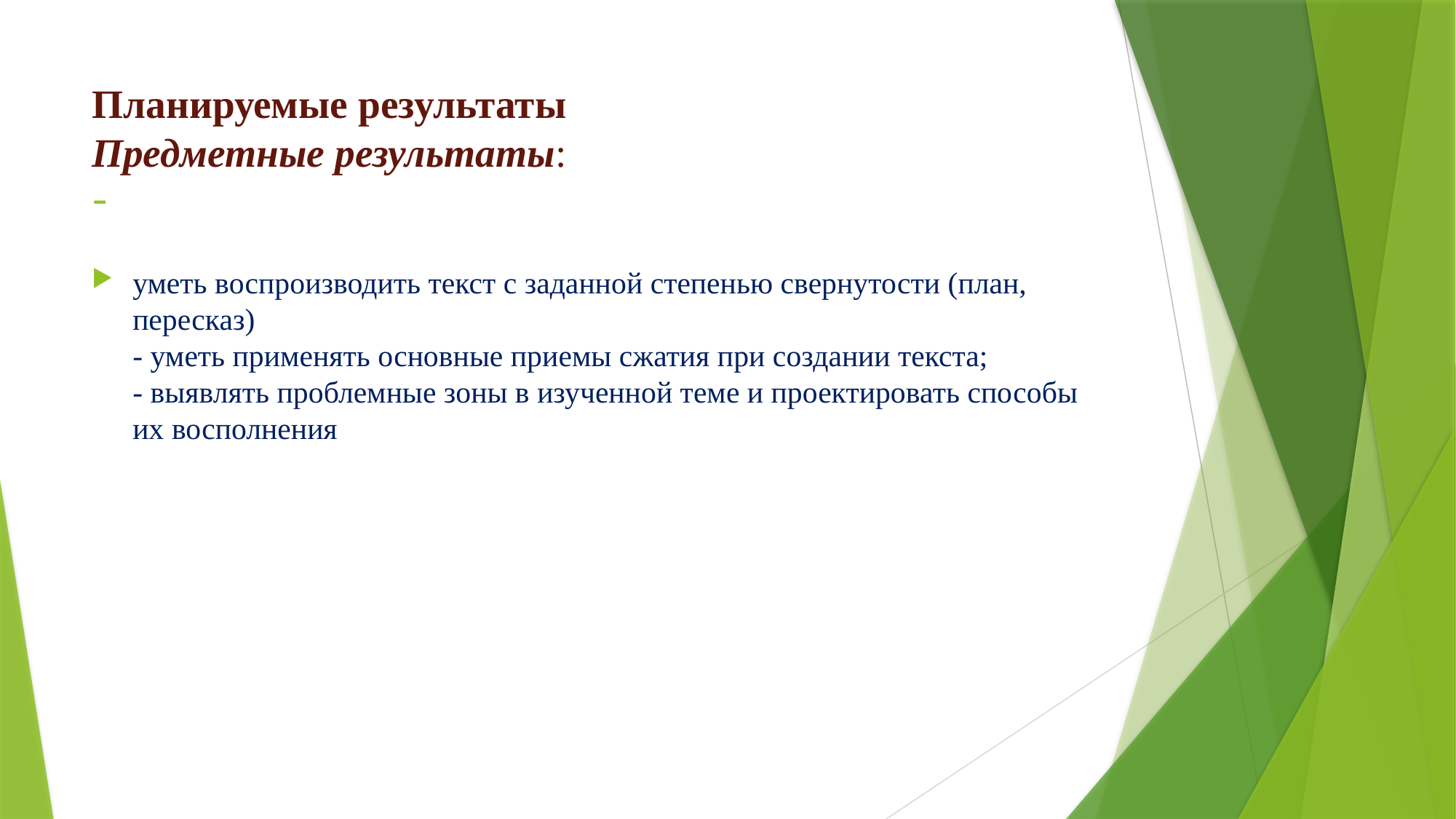

# Планируемые результаты Предметные результаты: -
уметь воспроизводить текст с заданной степенью свернутости (план, пересказ)
- уметь применять основные приемы сжатия при создании текста;
- выявлять проблемные зоны в изученной теме и проектировать способы их восполнения